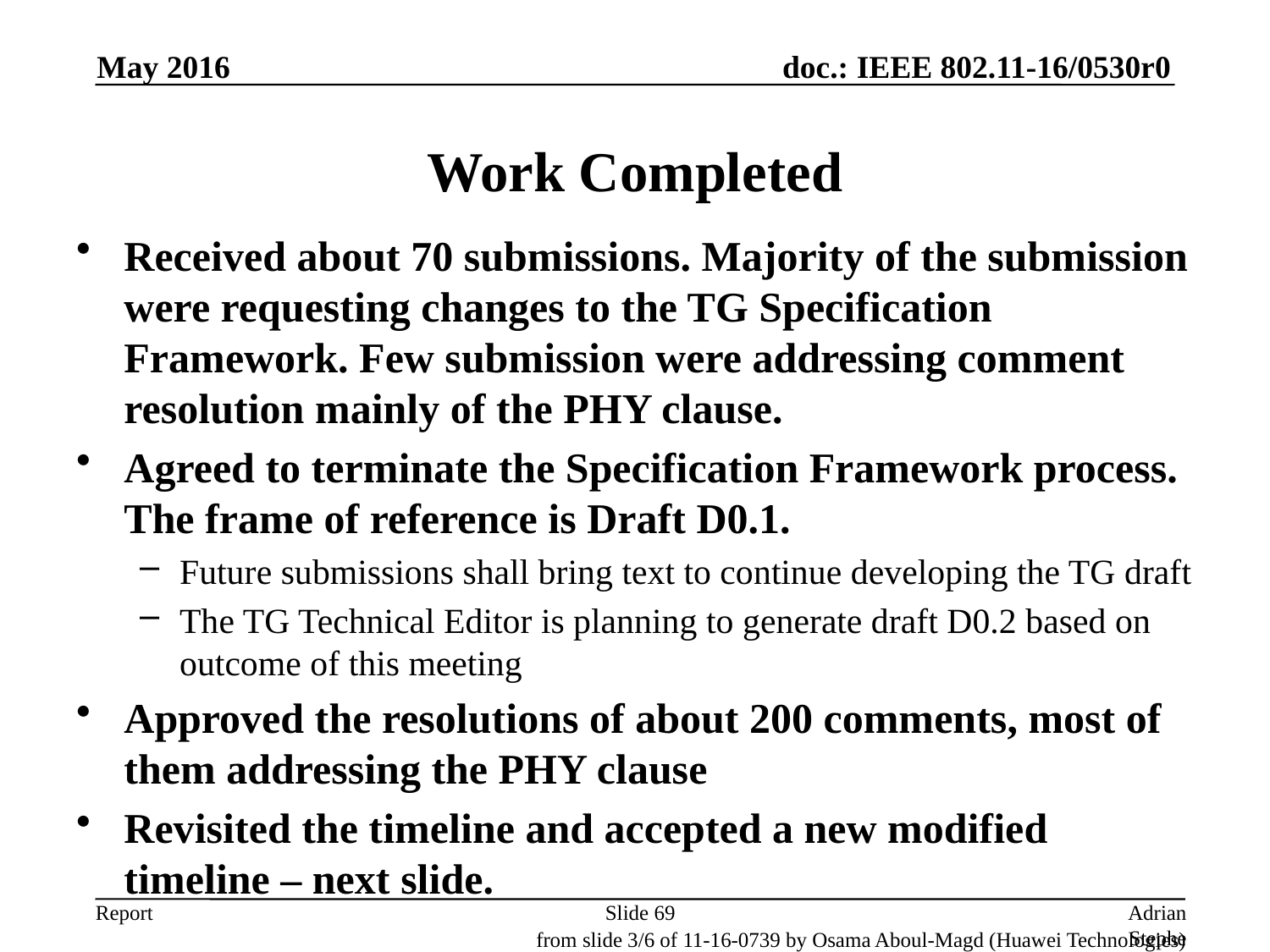

May 2016
# Work Completed
Received about 70 submissions. Majority of the submission were requesting changes to the TG Specification Framework. Few submission were addressing comment resolution mainly of the PHY clause.
Agreed to terminate the Specification Framework process. The frame of reference is Draft D0.1.
Future submissions shall bring text to continue developing the TG draft
The TG Technical Editor is planning to generate draft D0.2 based on outcome of this meeting
Approved the resolutions of about 200 comments, most of them addressing the PHY clause
Revisited the timeline and accepted a new modified timeline – next slide.
Slide 69
Adrian Stephens, Intel Corporation
from slide 3/6 of 11-16-0739 by Osama Aboul-Magd (Huawei Technologies)